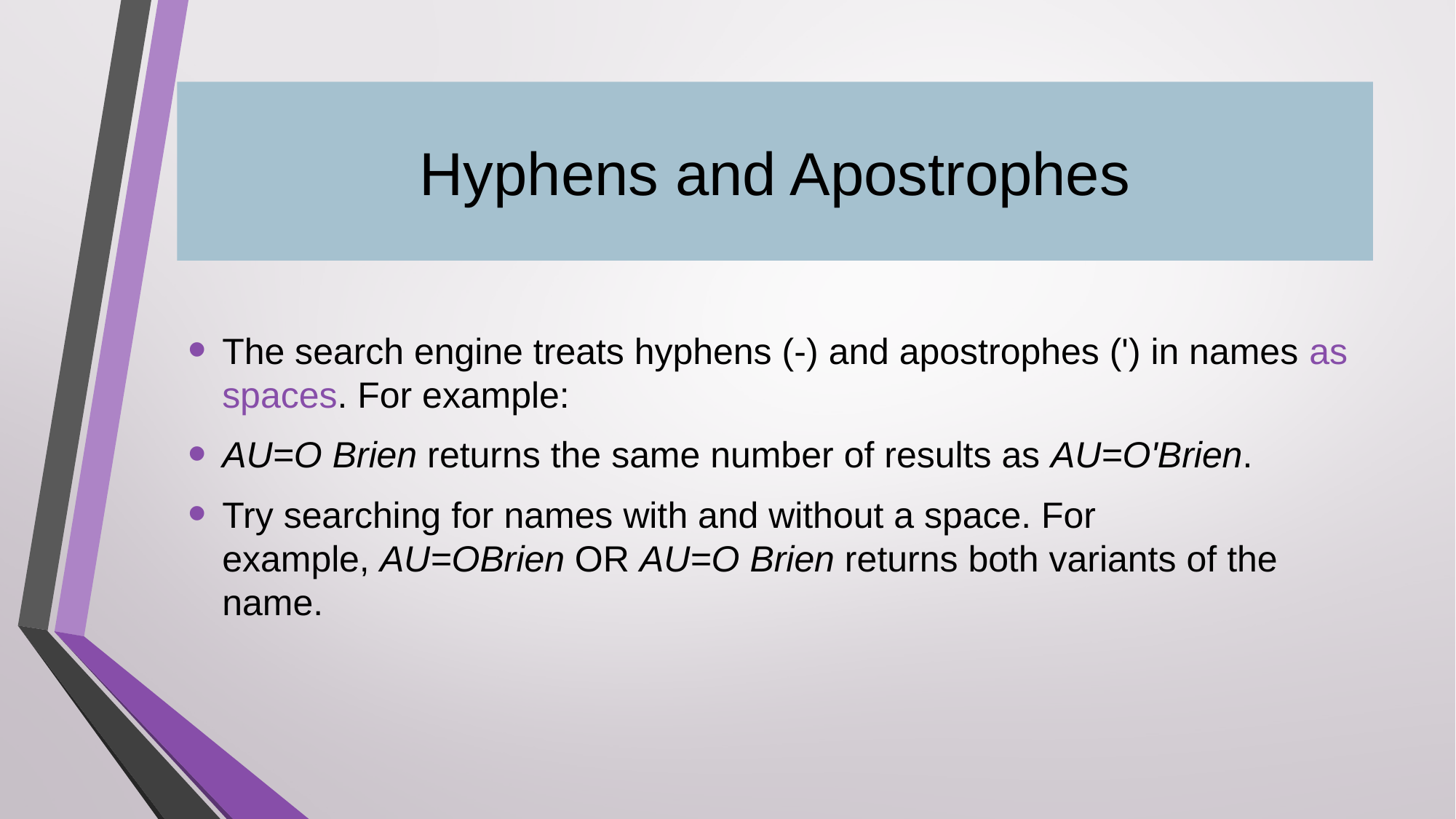

# Hyphens and Apostrophes
The search engine treats hyphens (-) and apostrophes (') in names as spaces. For example:
AU=O Brien returns the same number of results as AU=O'Brien.
Try searching for names with and without a space. For example, AU=OBrien OR AU=O Brien returns both variants of the name.